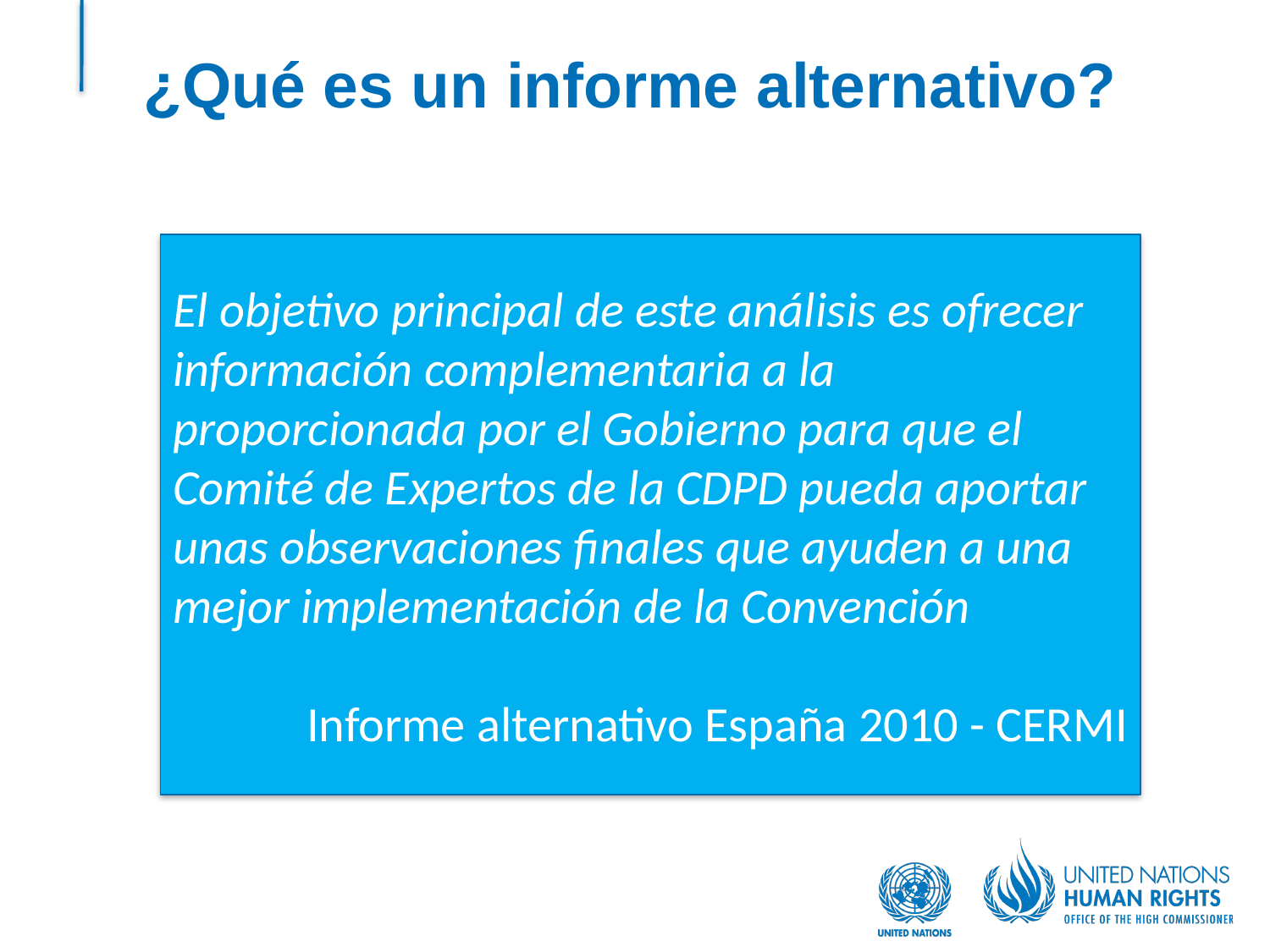

# ¿Qué es un informe alternativo?

El objetivo principal de este análisis es ofrecer información complementaria a la proporcionada por el Gobierno para que el Comité de Expertos de la CDPD pueda aportar unas observaciones finales que ayuden a una mejor implementación de la Convención

Informe alternativo España 2010 - CERMI